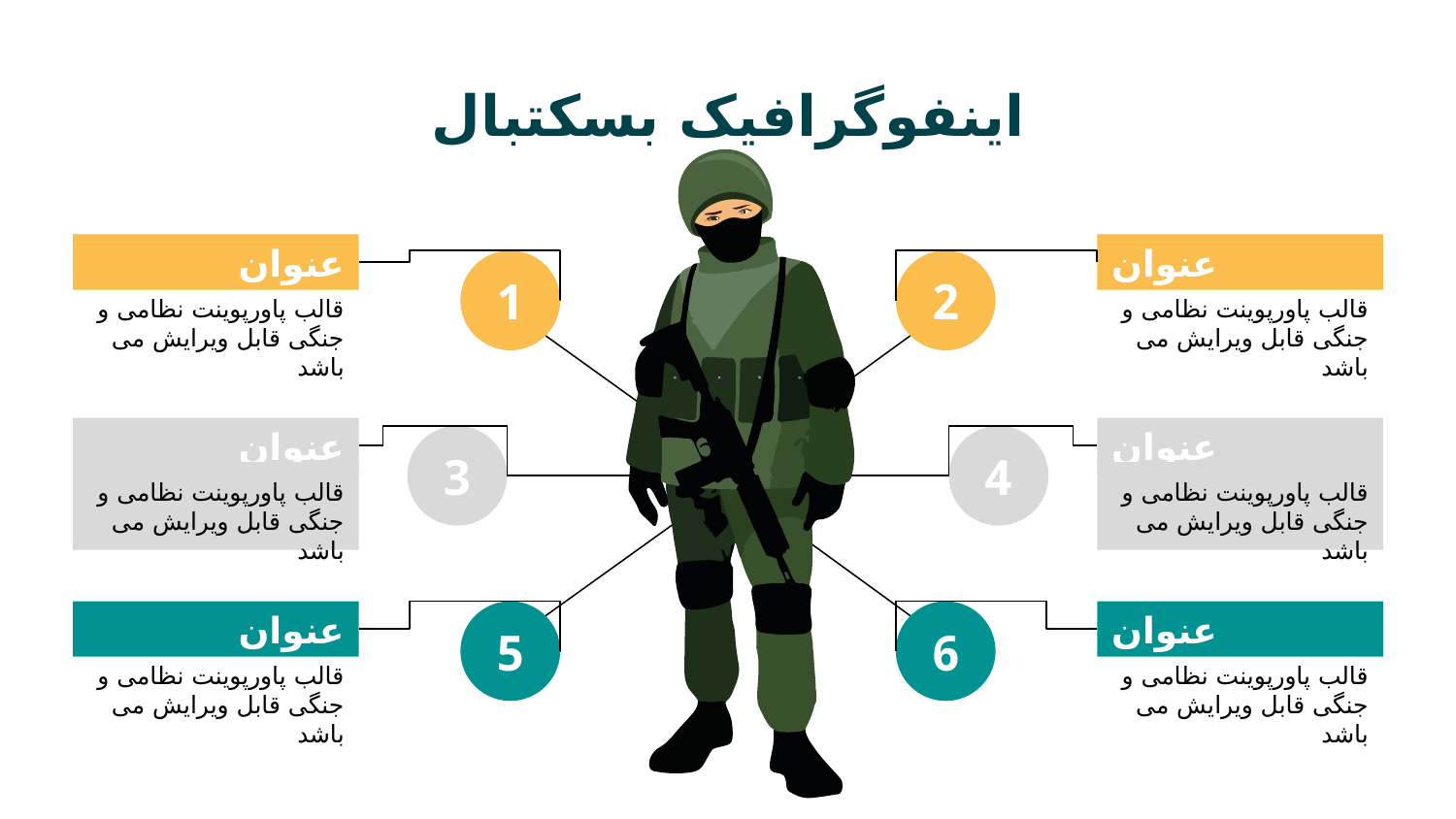

# اینفوگرافیک بسکتبال

عنوان
1
قالب پاورپوینت نظامی و جنگی قابل ویرایش می باشد
عنوان
2
قالب پاورپوینت نظامی و جنگی قابل ویرایش می باشد
عنوان
3
قالب پاورپوینت نظامی و جنگی قابل ویرایش می باشد
عنوان
4
قالب پاورپوینت نظامی و جنگی قابل ویرایش می باشد
عنوان
5
قالب پاورپوینت نظامی و جنگی قابل ویرایش می باشد
عنوان
6
قالب پاورپوینت نظامی و جنگی قابل ویرایش می باشد